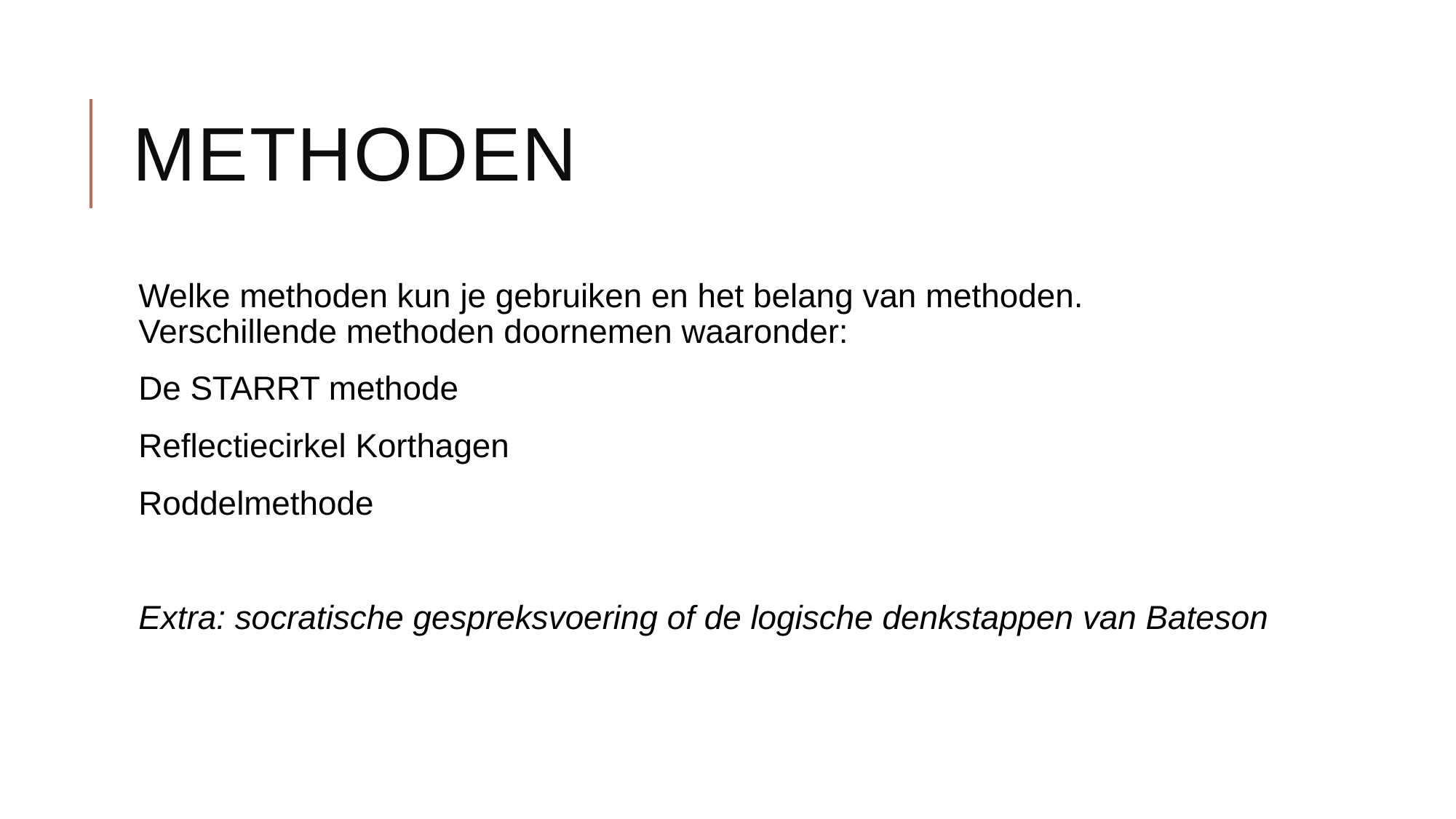

# methoden
Welke methoden kun je gebruiken en het belang van methoden. Verschillende methoden doornemen waaronder:
De STARRT methode
Reflectiecirkel Korthagen
Roddelmethode

Extra: socratische gespreksvoering of de logische denkstappen van Bateson